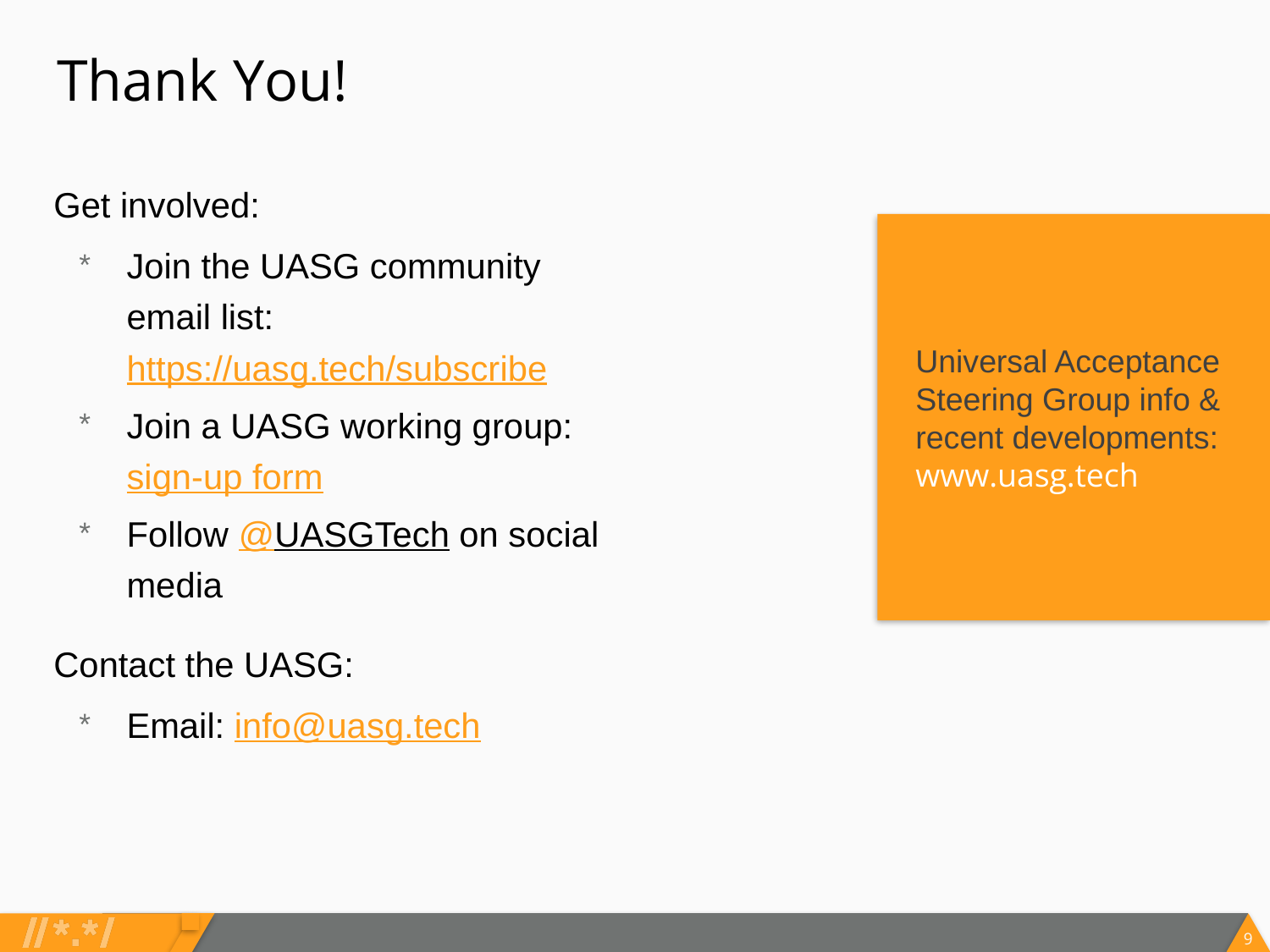

# Thank You!
Get involved:
Join the UASG community email list: https://uasg.tech/subscribe
Join a UASG working group: sign-up form
Follow @UASGTech on social media
Contact the UASG:
Email: info@uasg.tech

Universal Acceptance Steering Group info & recent developments: www.uasg.tech